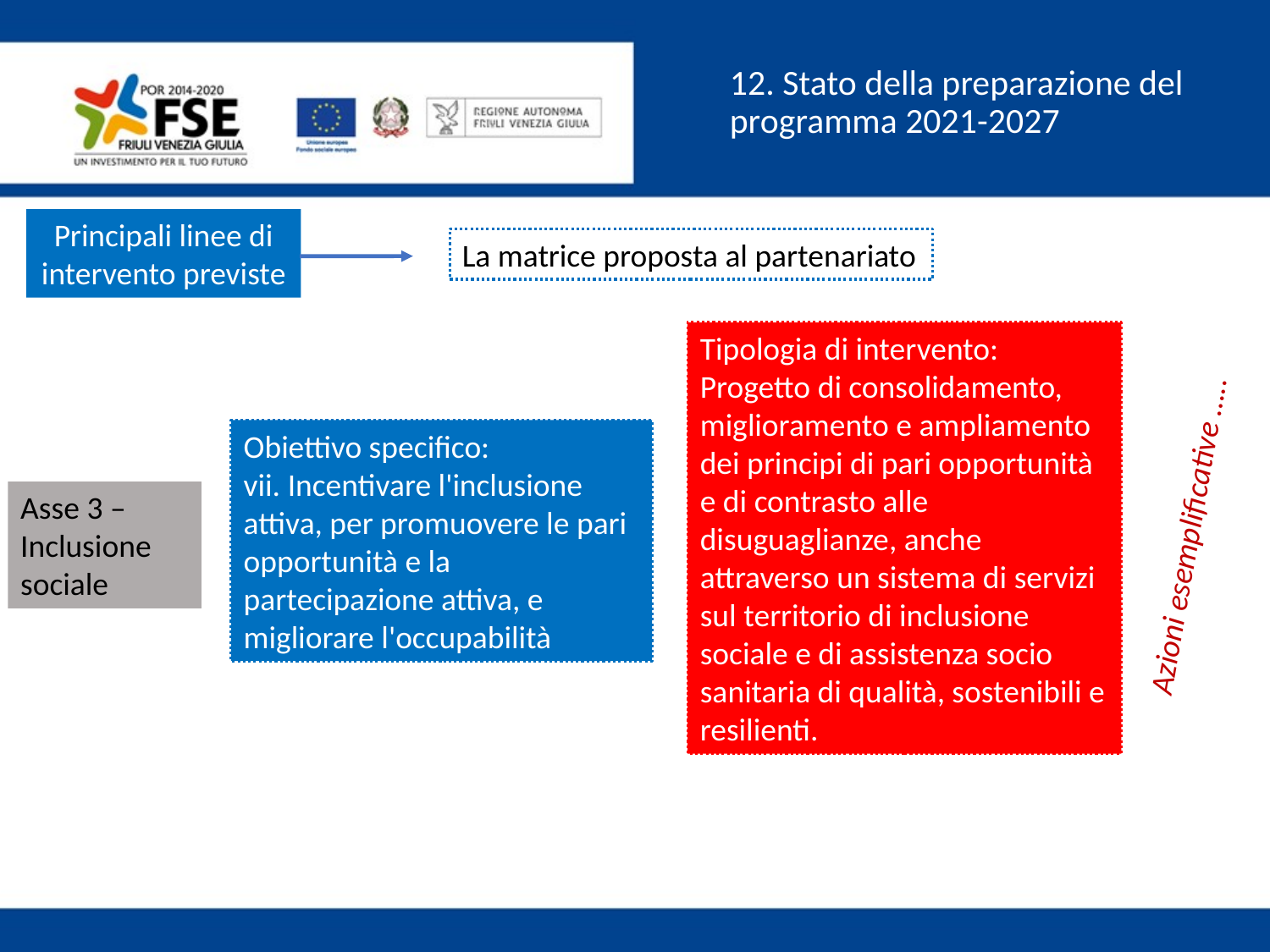

12. Stato della preparazione del programma 2021-2027
Principali linee di intervento previste
La matrice proposta al partenariato
Tipologia di intervento:
Progetto di consolidamento, miglioramento e ampliamento dei principi di pari opportunità e di contrasto alle disuguaglianze, anche attraverso un sistema di servizi sul territorio di inclusione sociale e di assistenza socio sanitaria di qualità, sostenibili e resilienti.
Obiettivo specifico:
vii. Incentivare l'inclusione attiva, per promuovere le pari opportunità e la partecipazione attiva, e migliorare l'occupabilità
Asse 3 – Inclusione sociale
Azioni esemplificative …..